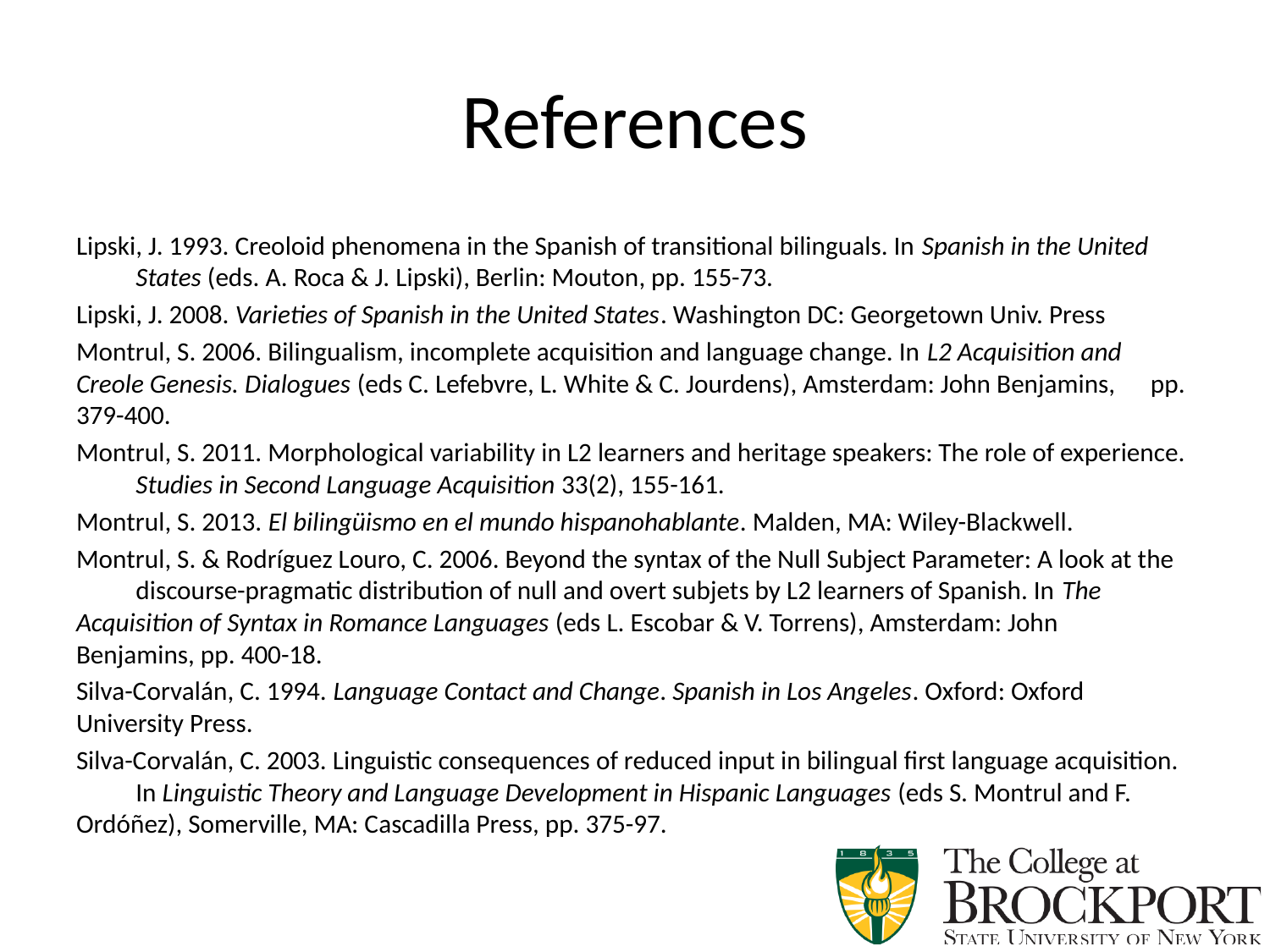

# References
Lipski, J. 1993. Creoloid phenomena in the Spanish of transitional bilinguals. In Spanish in the United 	States (eds. A. Roca & J. Lipski), Berlin: Mouton, pp. 155-73.
Lipski, J. 2008. Varieties of Spanish in the United States. Washington DC: Georgetown Univ. Press
Montrul, S. 2006. Bilingualism, incomplete acquisition and language change. In L2 Acquisition and 	Creole Genesis. Dialogues (eds C. Lefebvre, L. White & C. Jourdens), Amsterdam: John Benjamins, 	pp. 379-400.
Montrul, S. 2011. Morphological variability in L2 learners and heritage speakers: The role of experience. 	Studies in Second Language Acquisition 33(2), 155-161.
Montrul, S. 2013. El bilingüismo en el mundo hispanohablante. Malden, MA: Wiley-Blackwell.
Montrul, S. & Rodríguez Louro, C. 2006. Beyond the syntax of the Null Subject Parameter: A look at the 	discourse-pragmatic distribution of null and overt subjets by L2 learners of Spanish. In The 	Acquisition of Syntax in Romance Languages (eds L. Escobar & V. Torrens), Amsterdam: John 	Benjamins, pp. 400-18.
Silva-Corvalán, C. 1994. Language Contact and Change. Spanish in Los Angeles. Oxford: Oxford 	University Press.
Silva-Corvalán, C. 2003. Linguistic consequences of reduced input in bilingual first language acquisition. 	In Linguistic Theory and Language Development in Hispanic Languages (eds S. Montrul and F. 	Ordóñez), Somerville, MA: Cascadilla Press, pp. 375-97.